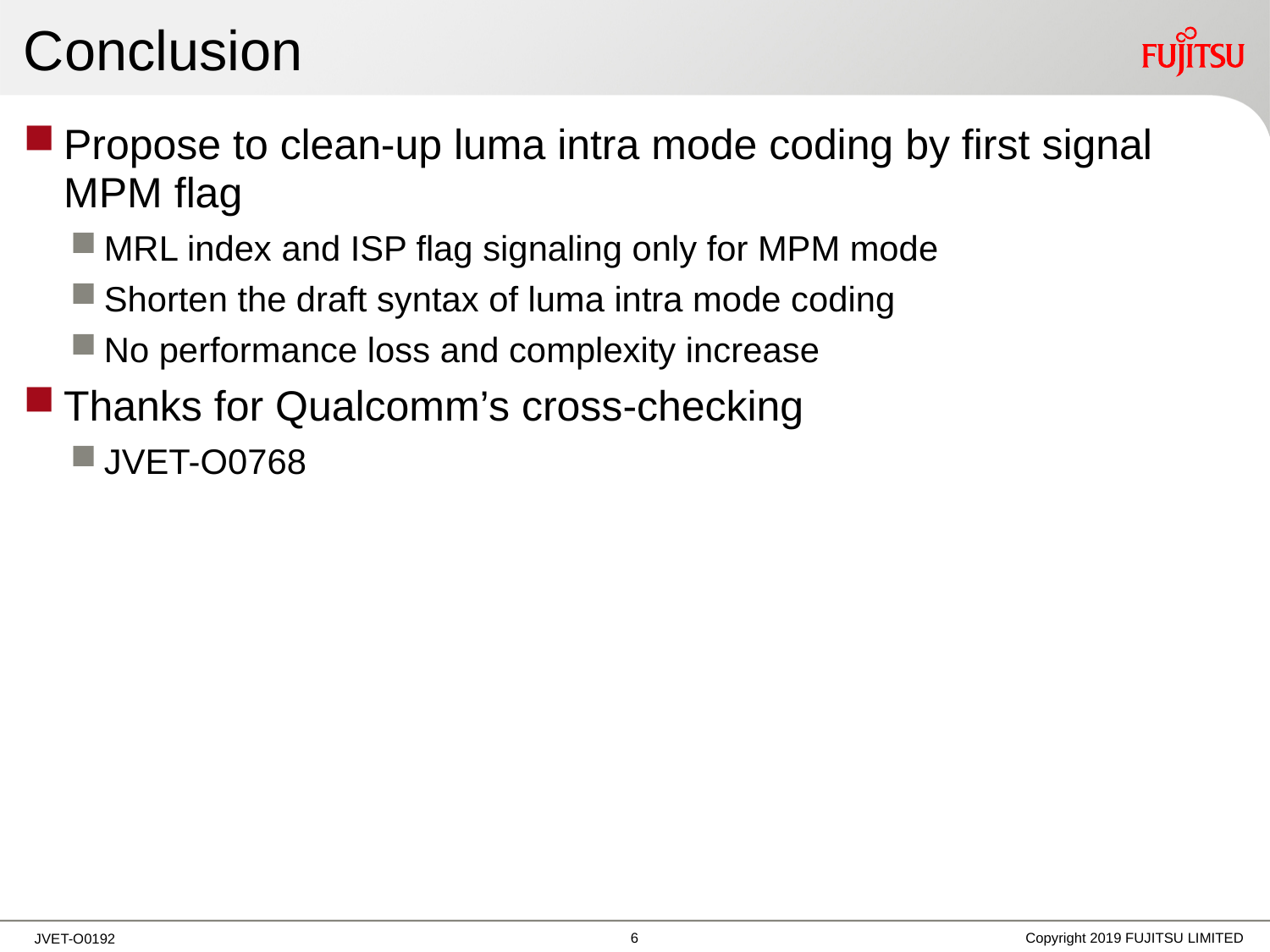

# Conclusion
Propose to clean-up luma intra mode coding by first signal MPM flag
MRL index and ISP flag signaling only for MPM mode
Shorten the draft syntax of luma intra mode coding
No performance loss and complexity increase
Thanks for Qualcomm’s cross-checking
JVET-O0768
6
Copyright 2019 FUJITSU LIMITED